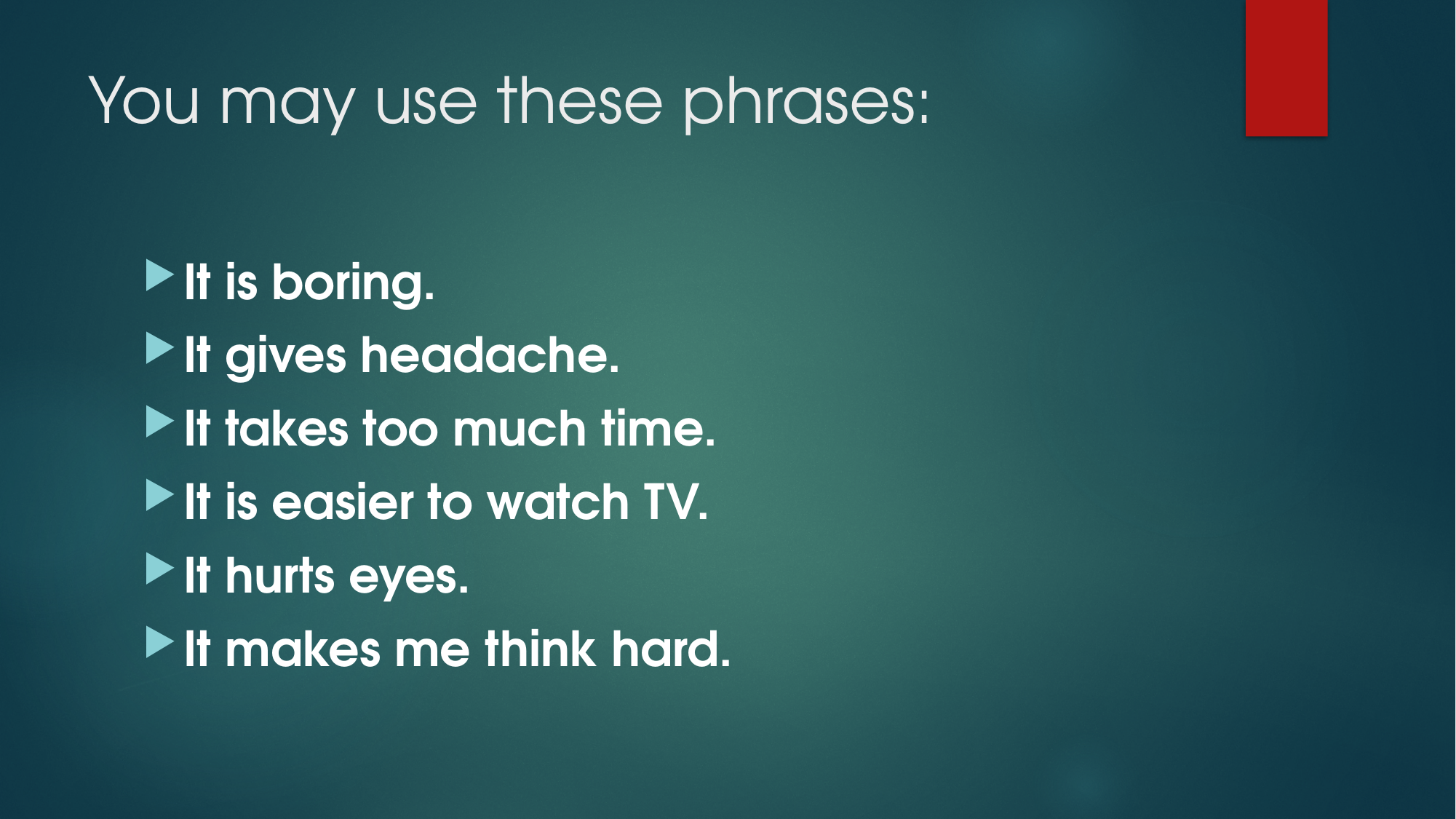

# You may use these phrases:
It is boring.
It gives headache.
It takes too much time.
It is easier to watch TV.
It hurts eyes.
It makes me think hard.